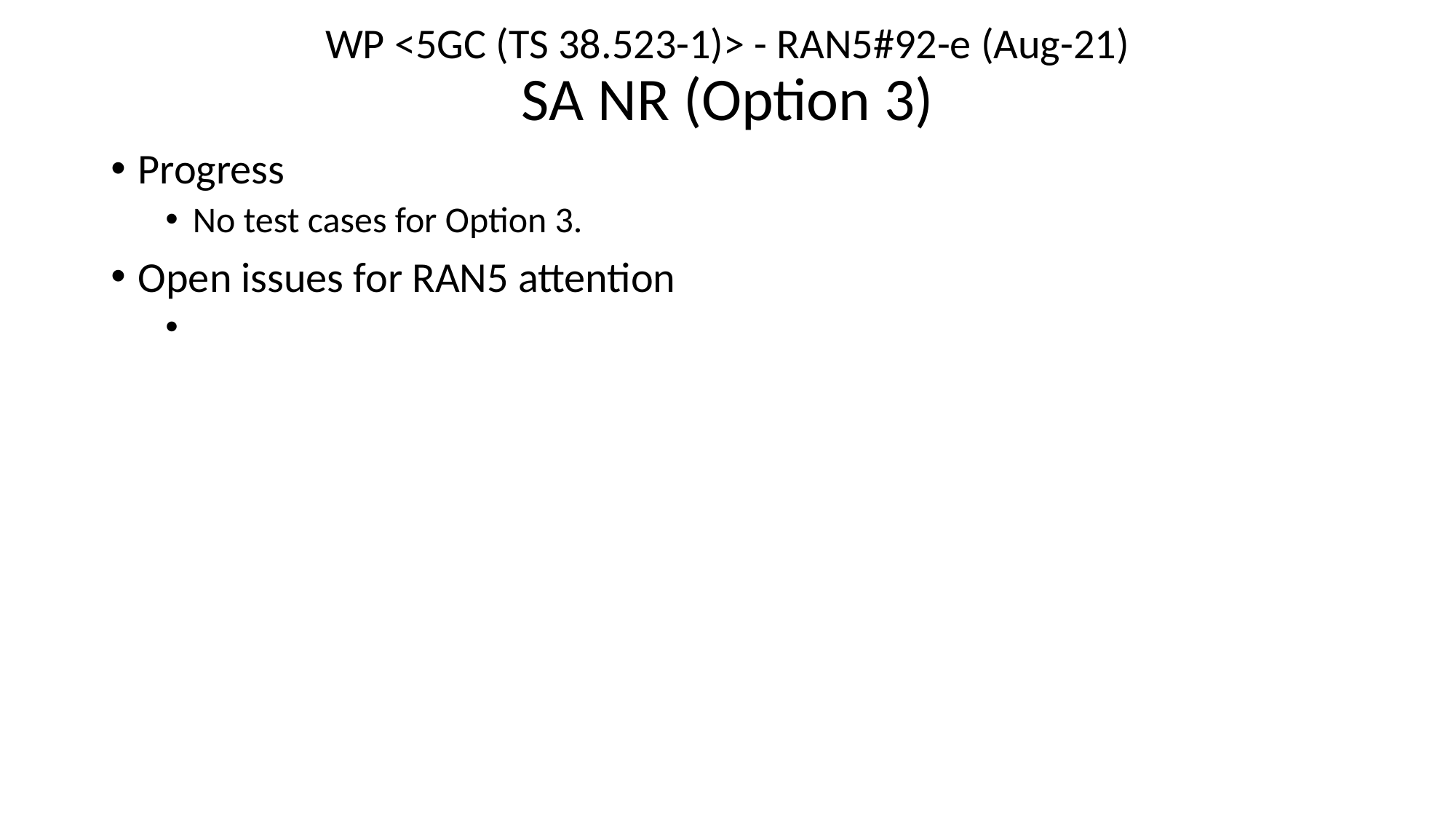

# WP <5GC (TS 38.523-1)> - RAN5#92-e (Aug-21) SA NR (Option 3)
Progress
No test cases for Option 3.
Open issues for RAN5 attention